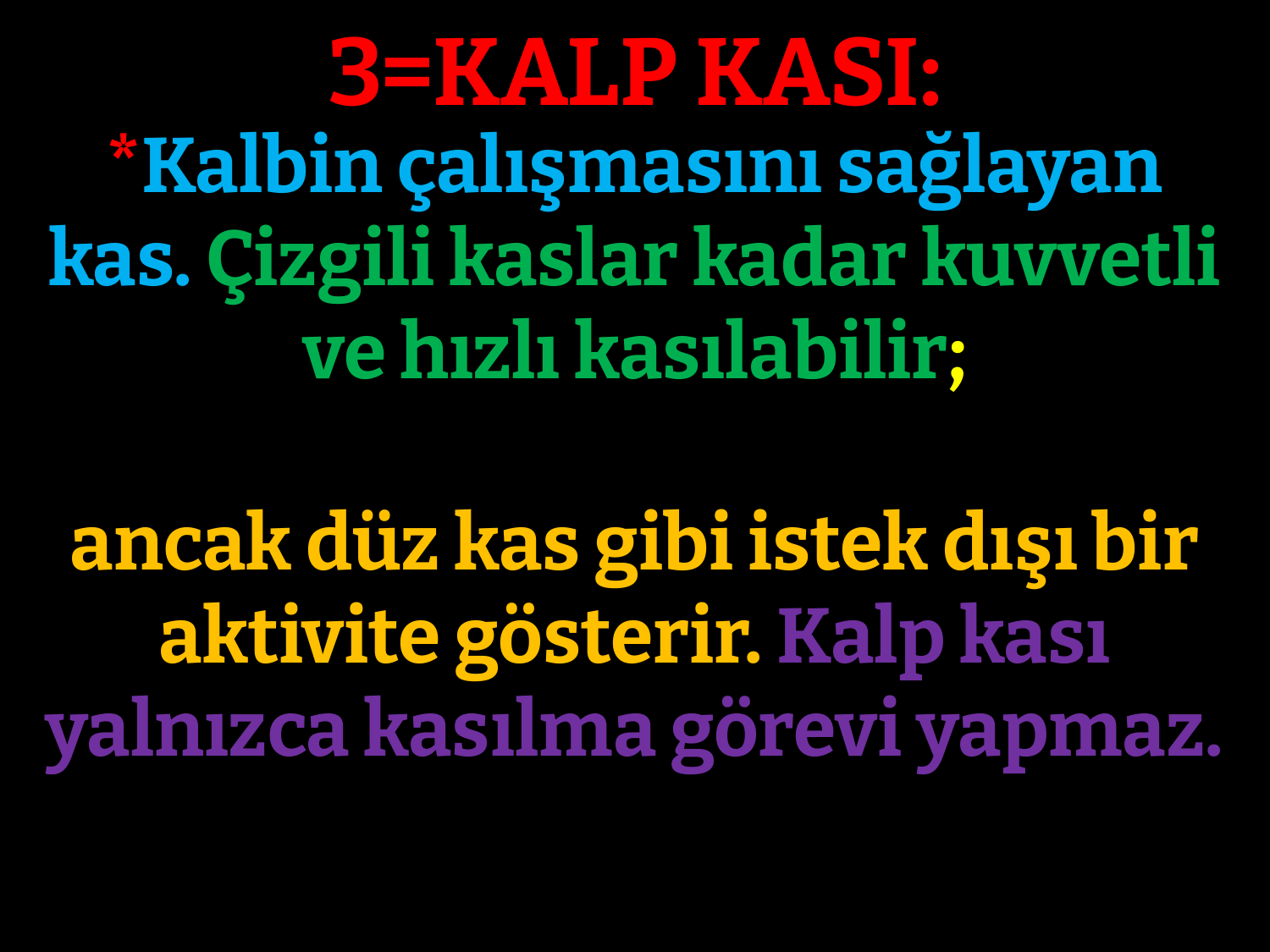

3=KALP KASI:
*Kalbin çalışmasını sağlayan kas. Çizgili kaslar kadar kuvvetli ve hızlı kasılabilir;
#
ancak düz kas gibi istek dışı bir aktivite gösterir. Kalp kası yalnızca kasılma görevi yapmaz.